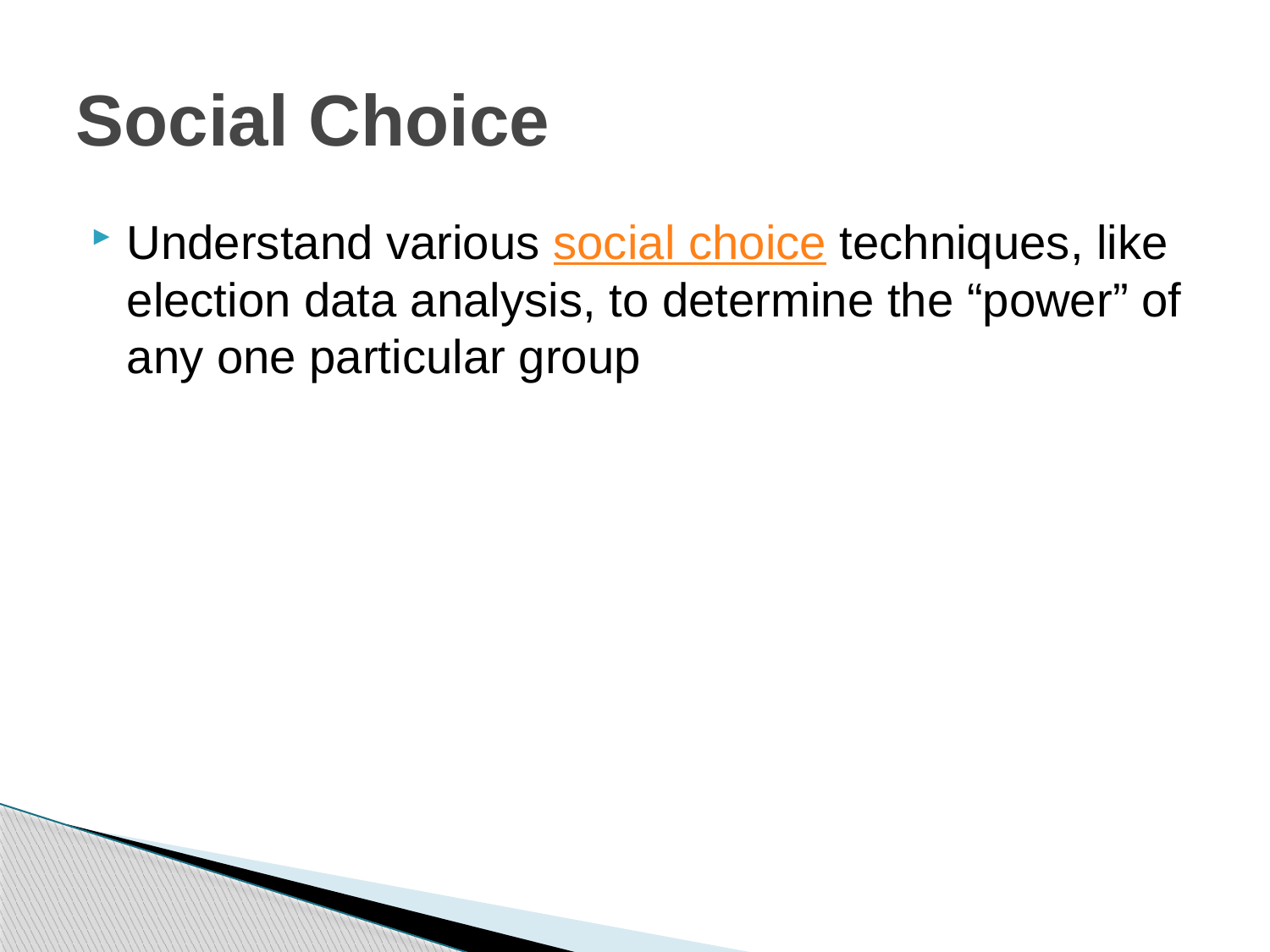

# Social Choice
Understand various social choice techniques, like election data analysis, to determine the “power” of any one particular group